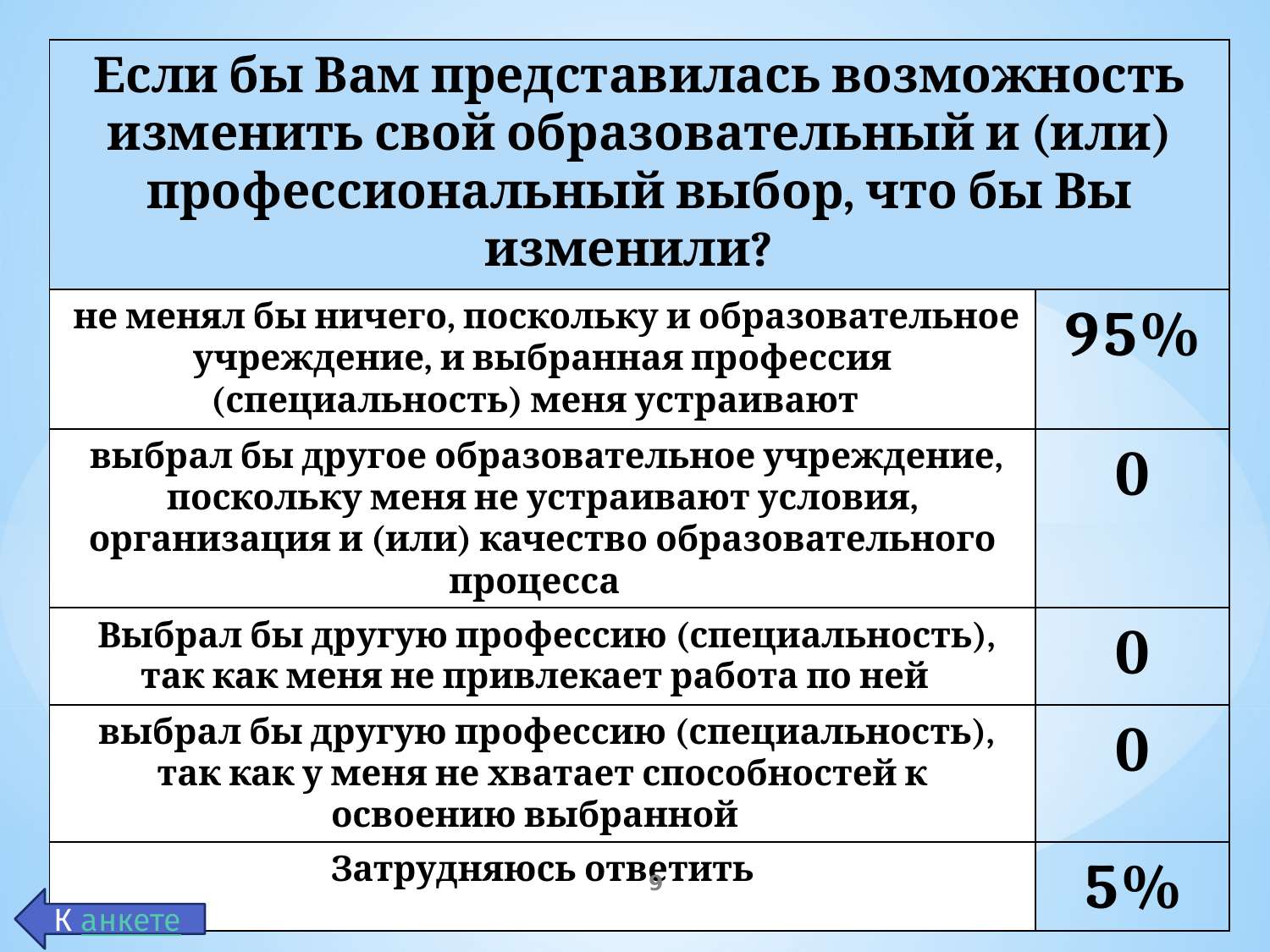

| Если бы Вам представилась возможность изменить свой образовательный и (или) профессиональный выбор, что бы Вы изменили? |  |
| --- | --- |
| не менял бы ничего, поскольку и образовательное учреждение, и выбранная профессия (специальность) меня устраивают | 95% |
| выбрал бы другое образовательное учреждение, поскольку меня не устраивают условия, организация и (или) качество образовательного процесса | 0 |
| Выбрал бы другую профессию (специальность), так как меня не привлекает работа по ней | 0 |
| выбрал бы другую профессию (специальность), так как у меня не хватает способностей к освоению выбранной | 0 |
| Затрудняюсь ответить | 5% |
9
К анкете